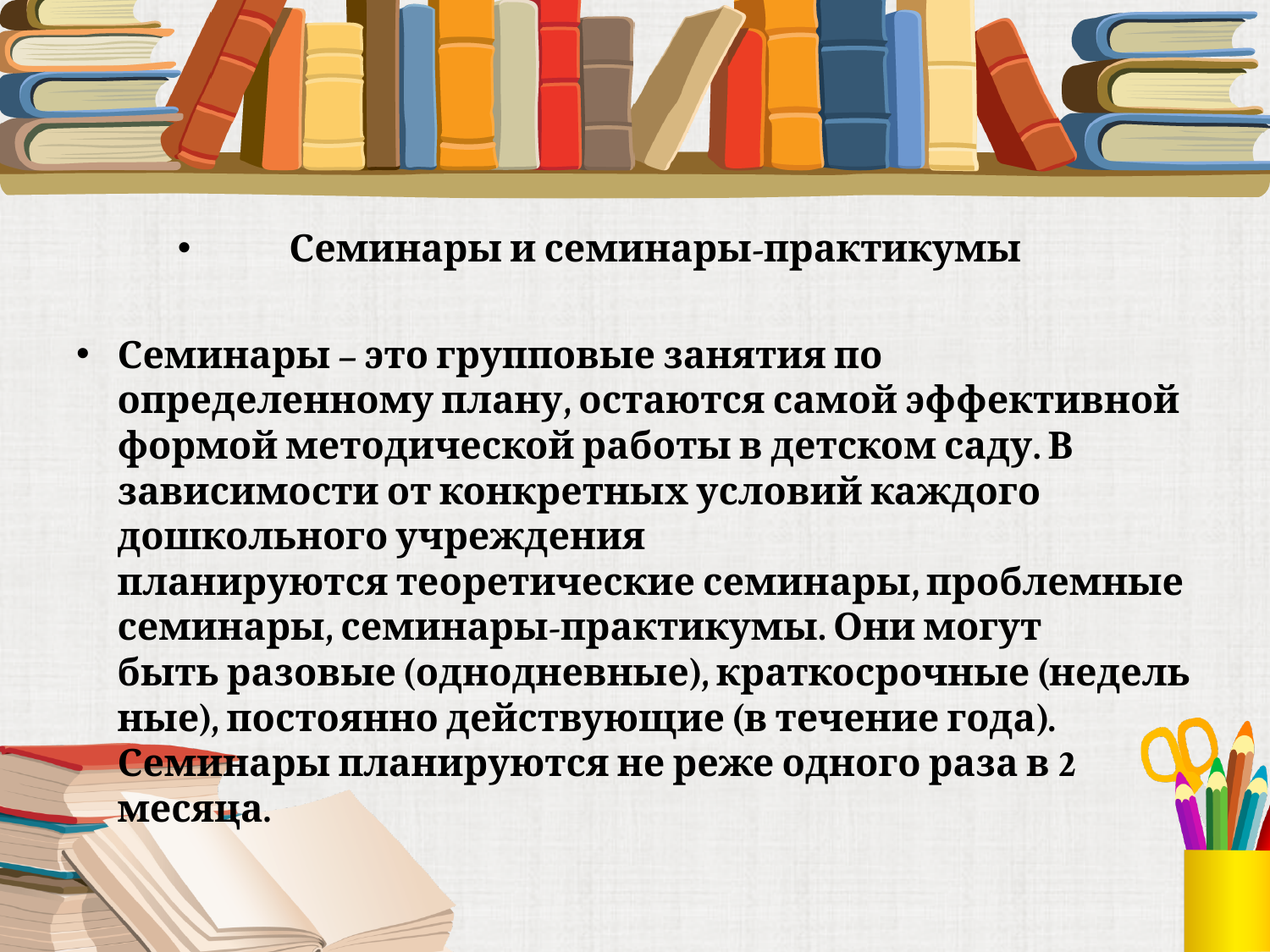

#
Семинары и семинары-практикумы

Семинары – это групповые занятия по определенному плану, остаются самой эффективной формой методической работы в детском саду. В зависимости от конкретных условий каждого дошкольного учреждения планируются теоретические семинары, проблемные семинары, семинары-практикумы. Они могут быть разовые (однодневные), краткосрочные (недельные), постоянно действующие (в течение года). Семинары планируются не реже одного раза в 2 месяца.